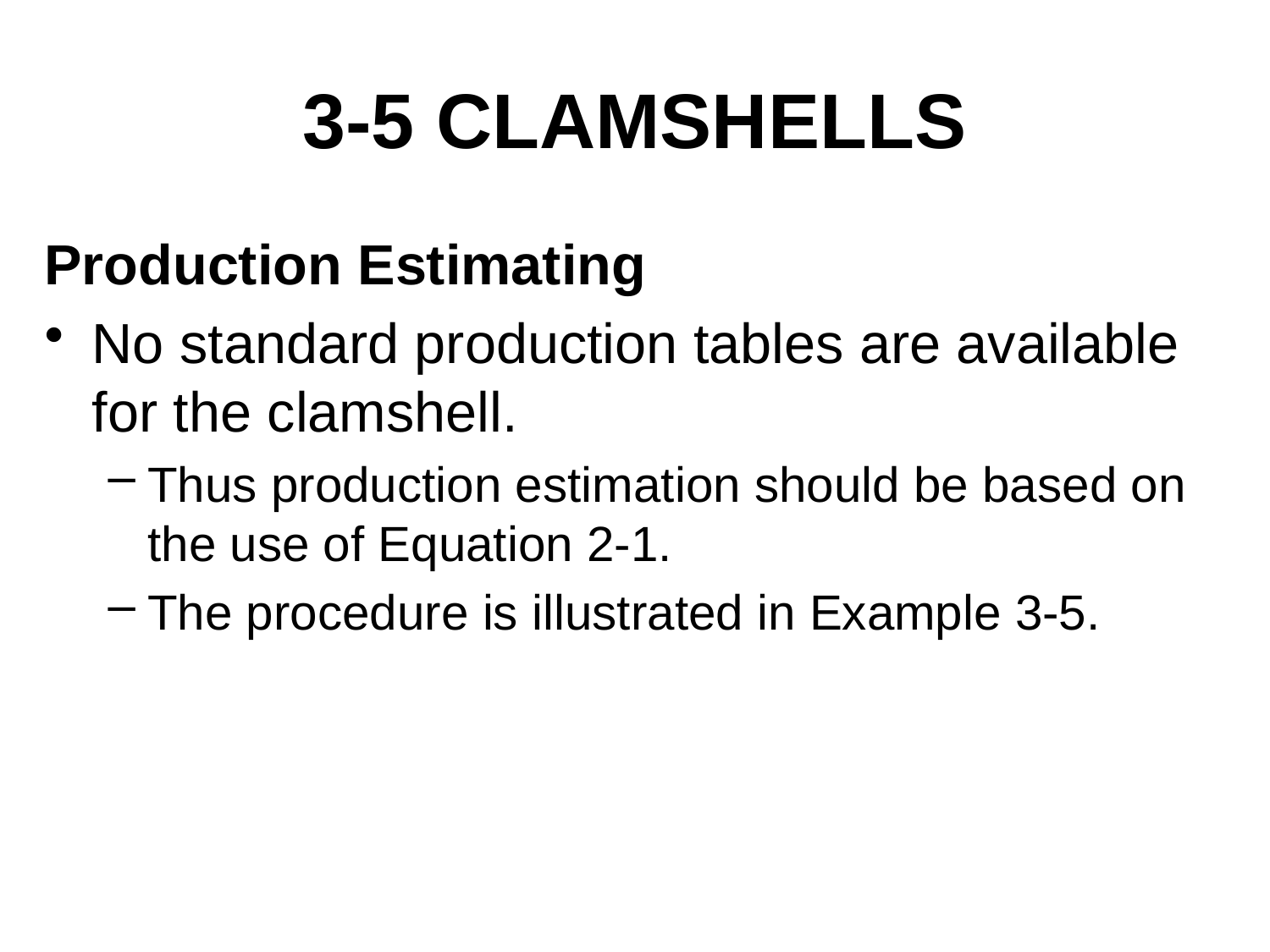

# 3-5 CLAMSHELLS
Production Estimating
No standard production tables are available for the clamshell.
Thus production estimation should be based on the use of Equation 2-1.
The procedure is illustrated in Example 3-5.